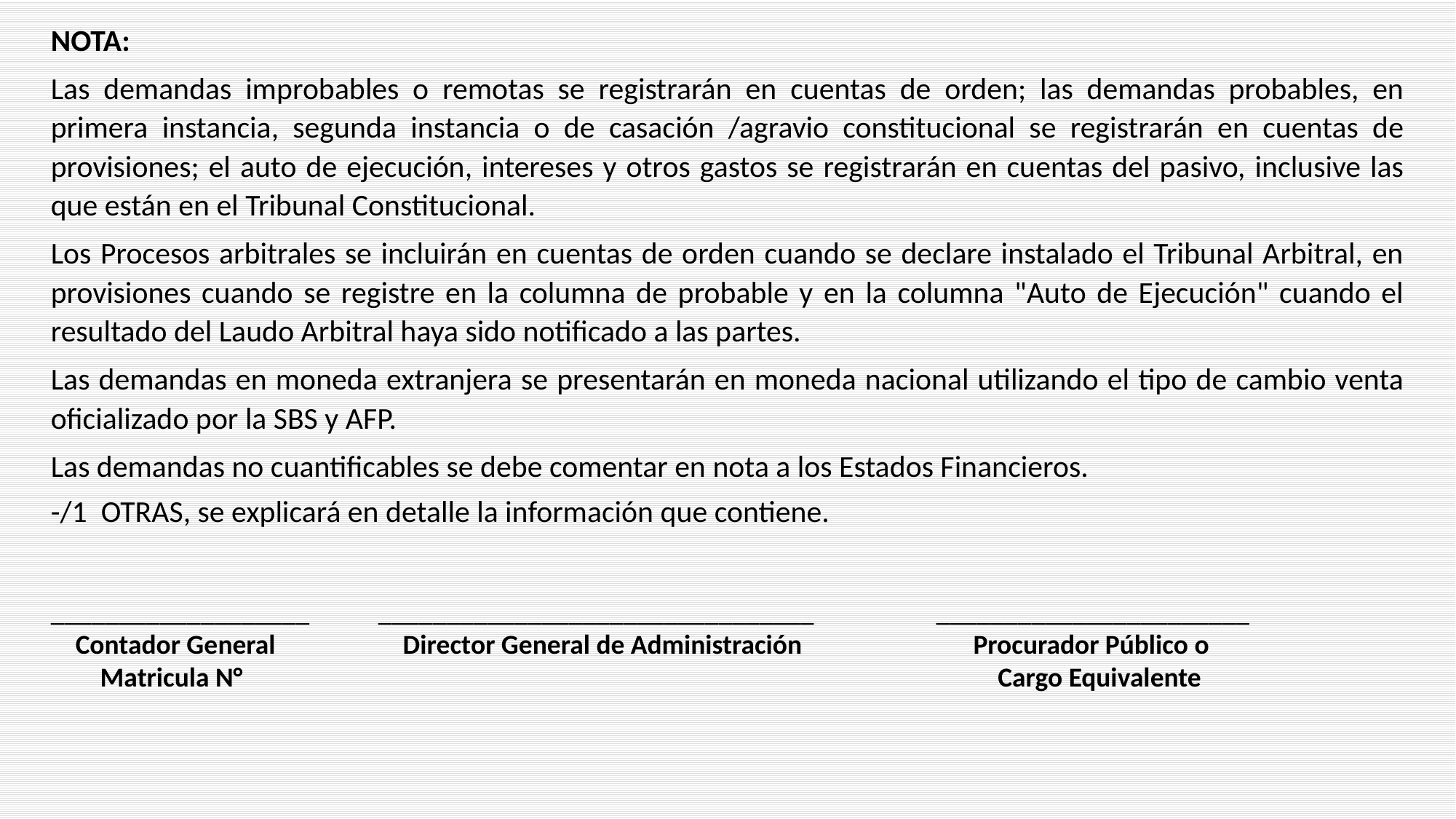

NOTA:
Las demandas improbables o remotas se registrarán en cuentas de orden; las demandas probables, en primera instancia, segunda instancia o de casación /agravio constitucional se registrarán en cuentas de provisiones; el auto de ejecución, intereses y otros gastos se registrarán en cuentas del pasivo, inclusive las que están en el Tribunal Constitucional.
Los Procesos arbitrales se incluirán en cuentas de orden cuando se declare instalado el Tribunal Arbitral, en provisiones cuando se registre en la columna de probable y en la columna "Auto de Ejecución" cuando el resultado del Laudo Arbitral haya sido notificado a las partes.
Las demandas en moneda extranjera se presentarán en moneda nacional utilizando el tipo de cambio venta oficializado por la SBS y AFP.
Las demandas no cuantificables se debe comentar en nota a los Estados Financieros.
-/1  OTRAS, se explicará en detalle la información que contiene.

___________________	________________________________	  _______________________
    Contador General	    Director General de Administración	       	        Procurador Público o
        Matricula N°						       	            Cargo Equivalente